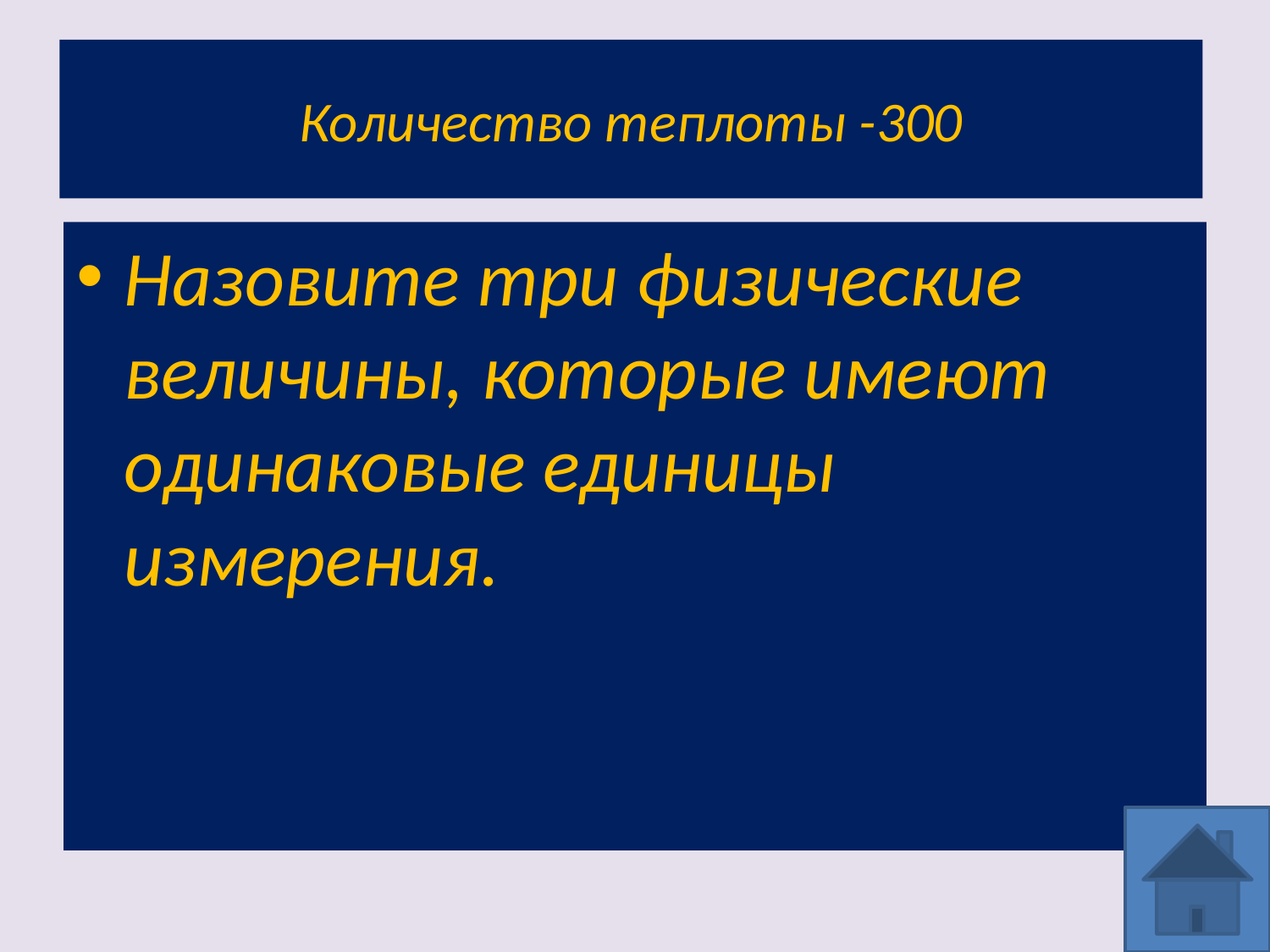

# Количество теплоты -300
Назовите три физические величины, которые имеют одинаковые единицы измерения.